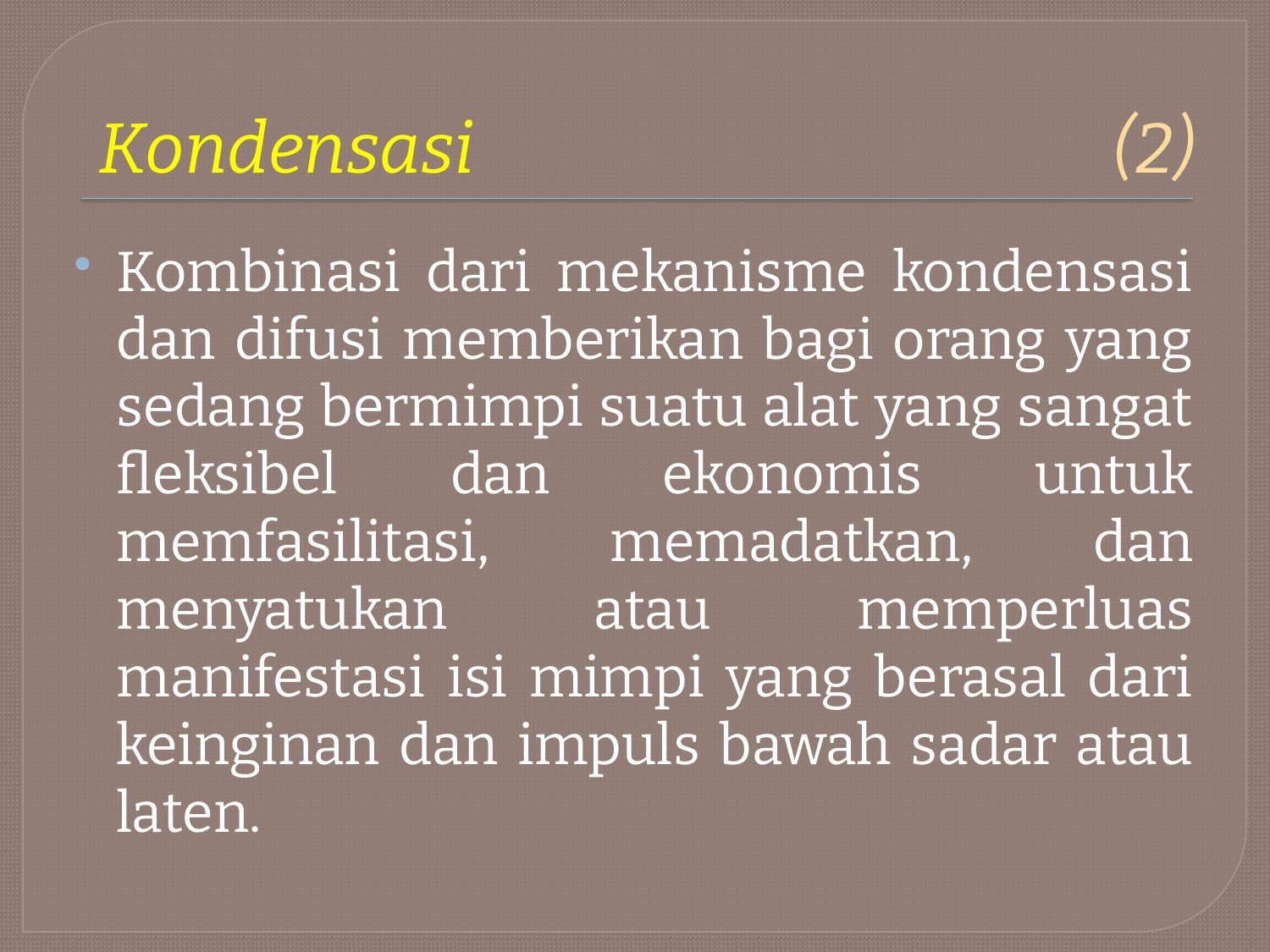

# Kondensasi						(2)
Kombinasi dari mekanisme kondensasi dan difusi memberikan bagi orang yang sedang bermimpi suatu alat yang sangat fleksibel dan ekonomis untuk memfasilitasi, memadatkan, dan menyatukan atau memperluas manifestasi isi mimpi yang berasal dari keinginan dan impuls bawah sadar atau laten.